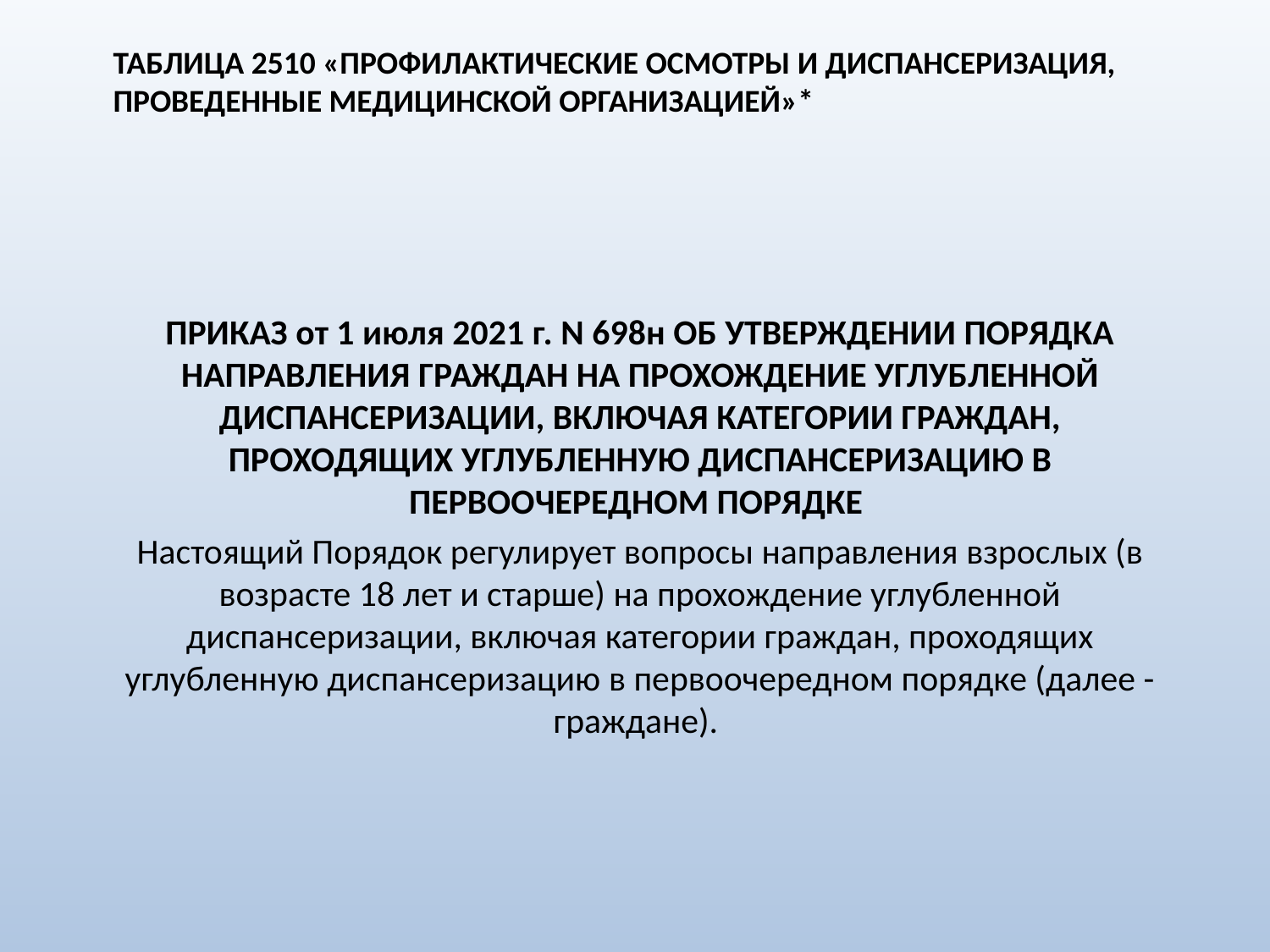

# Таблица 2510 «Профилактические осмотры и диспансеризация, проведенные медицинской организацией»*
ПРИКАЗ от 1 июля 2021 г. N 698н ОБ УТВЕРЖДЕНИИ ПОРЯДКА НАПРАВЛЕНИЯ ГРАЖДАН НА ПРОХОЖДЕНИЕ УГЛУБЛЕННОЙ ДИСПАНСЕРИЗАЦИИ, ВКЛЮЧАЯ КАТЕГОРИИ ГРАЖДАН, ПРОХОДЯЩИХ УГЛУБЛЕННУЮ ДИСПАНСЕРИЗАЦИЮ В ПЕРВООЧЕРЕДНОМ ПОРЯДКЕ
Настоящий Порядок регулирует вопросы направления взрослых (в возрасте 18 лет и старше) на прохождение углубленной диспансеризации, включая категории граждан, проходящих углубленную диспансеризацию в первоочередном порядке (далее - граждане).